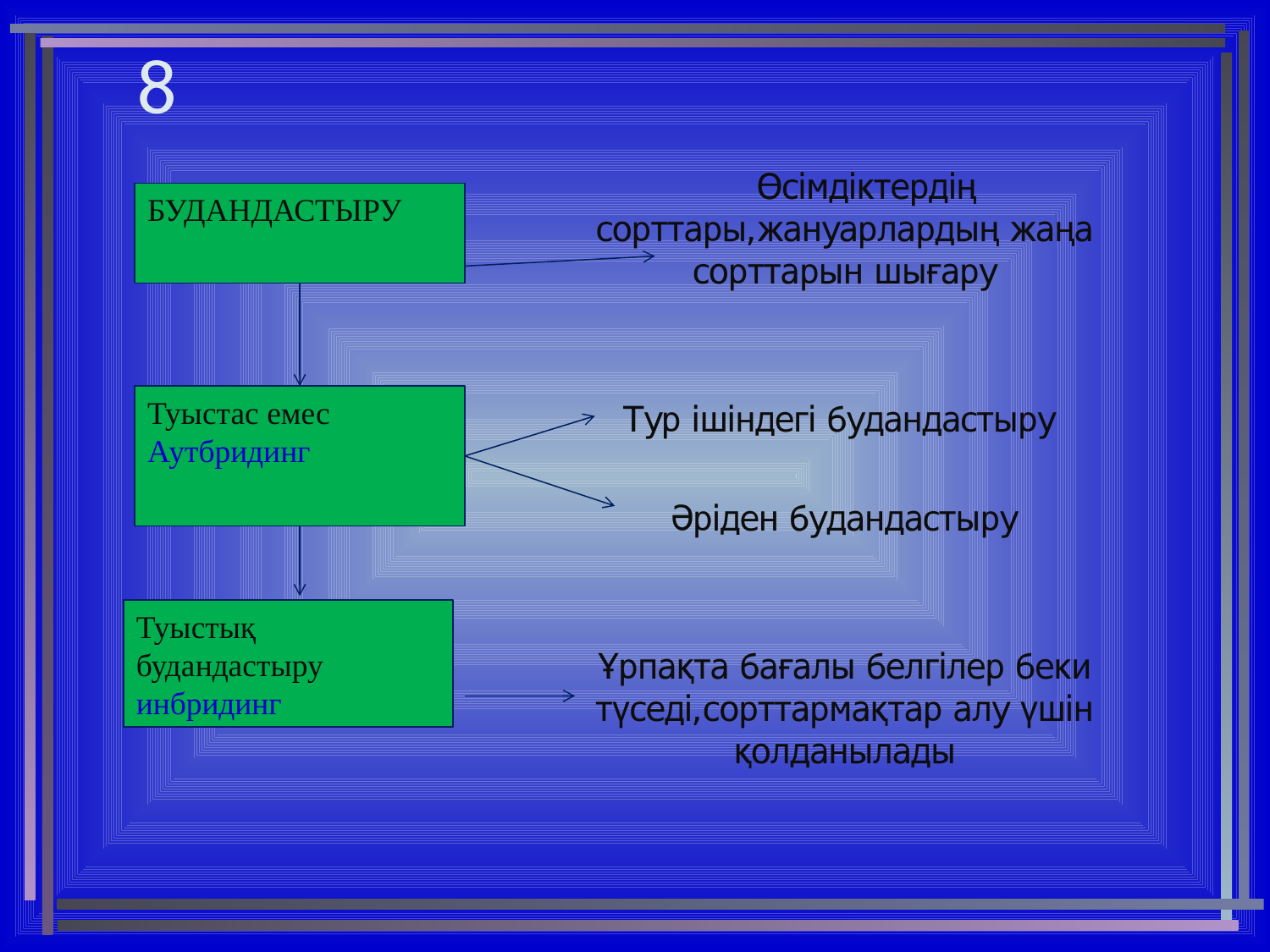

Өсімдіктердің сорттары,жануарлардың жаңа сорттарын шығару

Тур ішіндегі будандастыру

Әріден будандастыру

Ұрпақта бағалы белгілер беки түседі,сорттармақтар алу үшін қолданылады

# 8
БУДАНДАСТЫРУ
Туыстас емес
Аутбридинг
Туыстық будандастыру
инбридинг